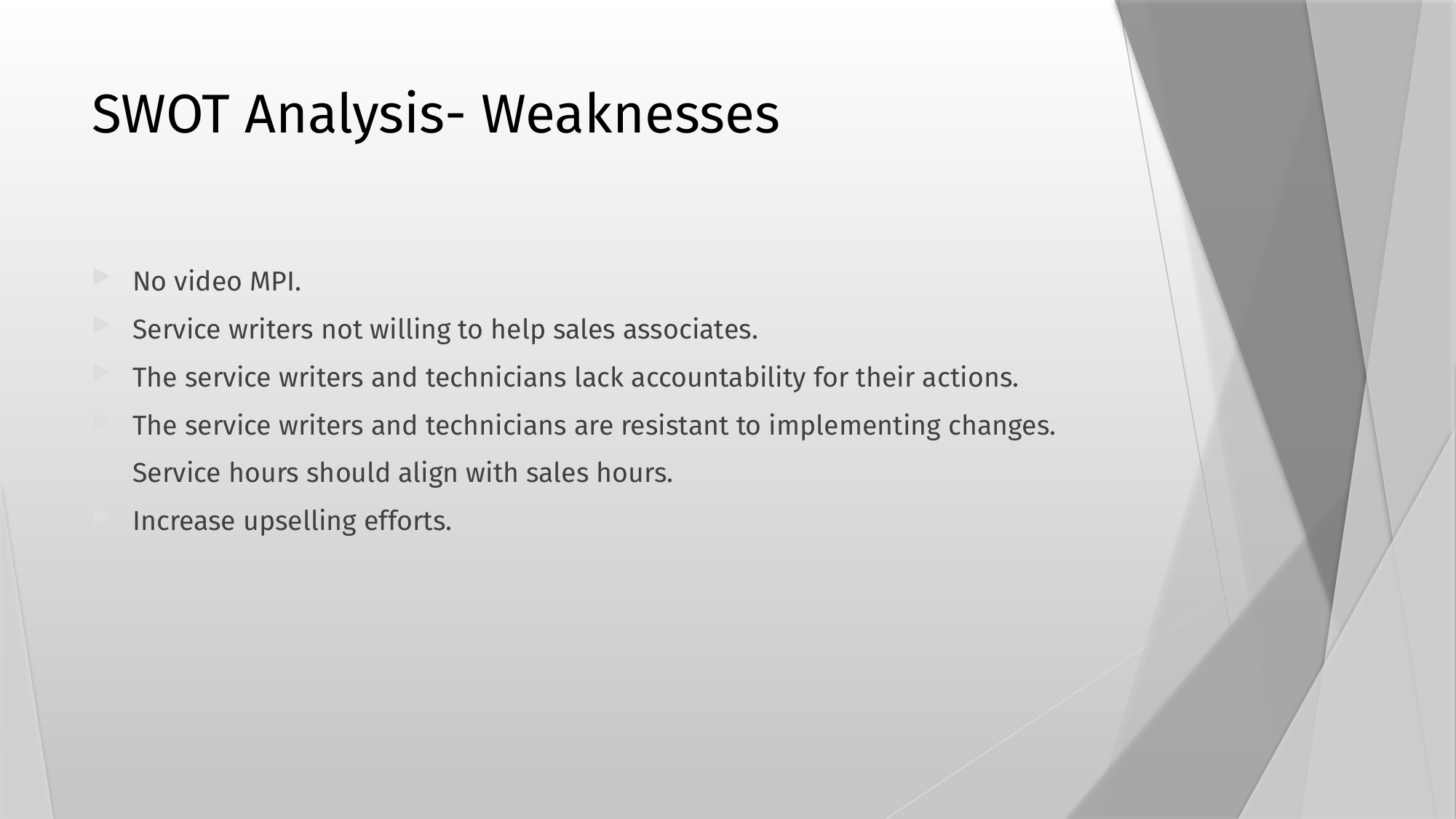

# SWOT Analysis- Weaknesses
No video MPI.
Service writers not willing to help sales associates.
The service writers and technicians lack accountability for their actions.
The service writers and technicians are resistant to implementing changes.
Service hours should align with sales hours.
Increase upselling efforts.